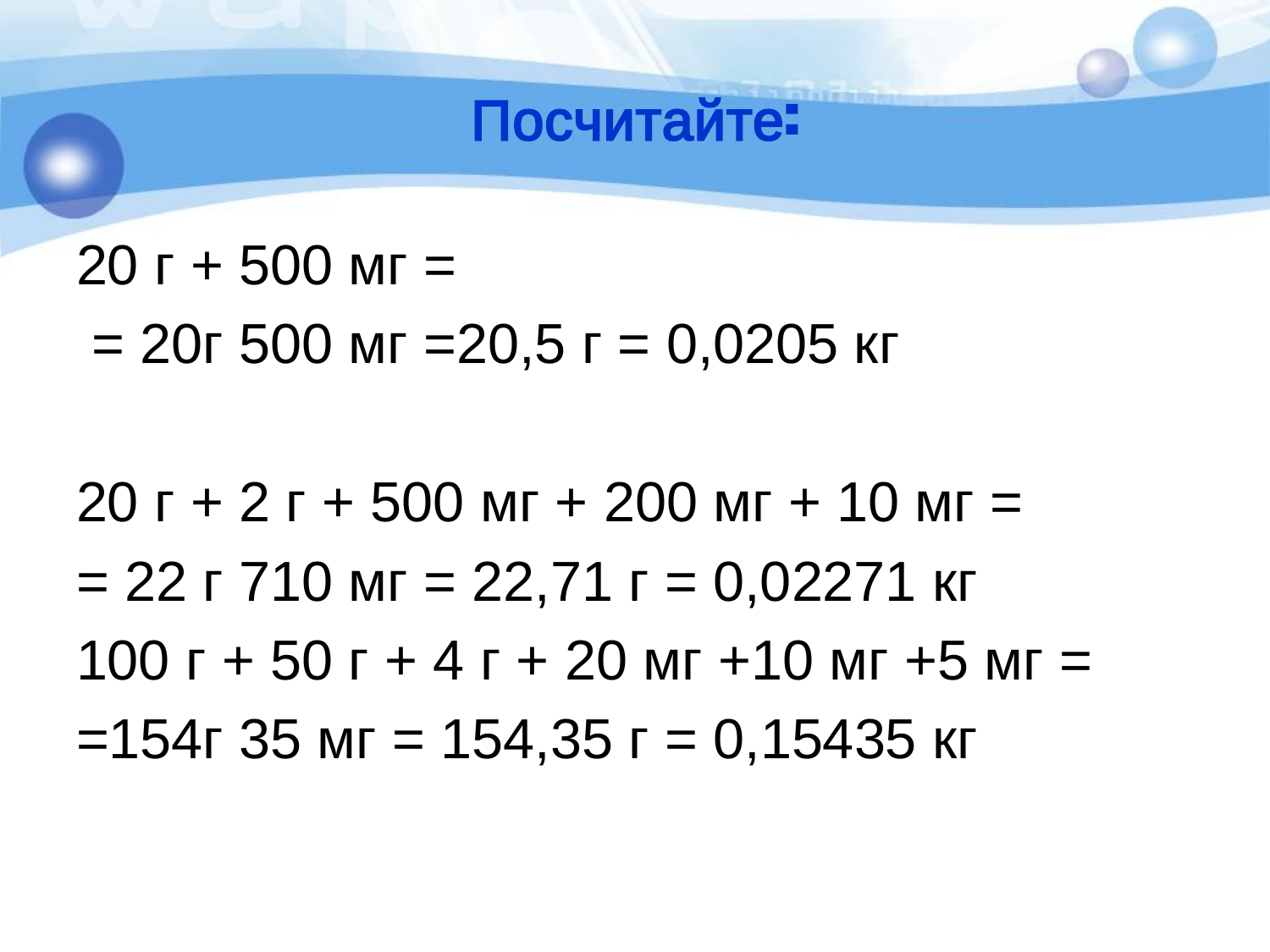

# Посчитайте:
20 г + 500 мг =
 = 20г 500 мг =20,5 г = 0,0205 кг

20 г + 2 г + 500 мг + 200 мг + 10 мг =
= 22 г 710 мг = 22,71 г = 0,02271 кг
100 г + 50 г + 4 г + 20 мг +10 мг +5 мг =
=154г 35 мг = 154,35 г = 0,15435 кг